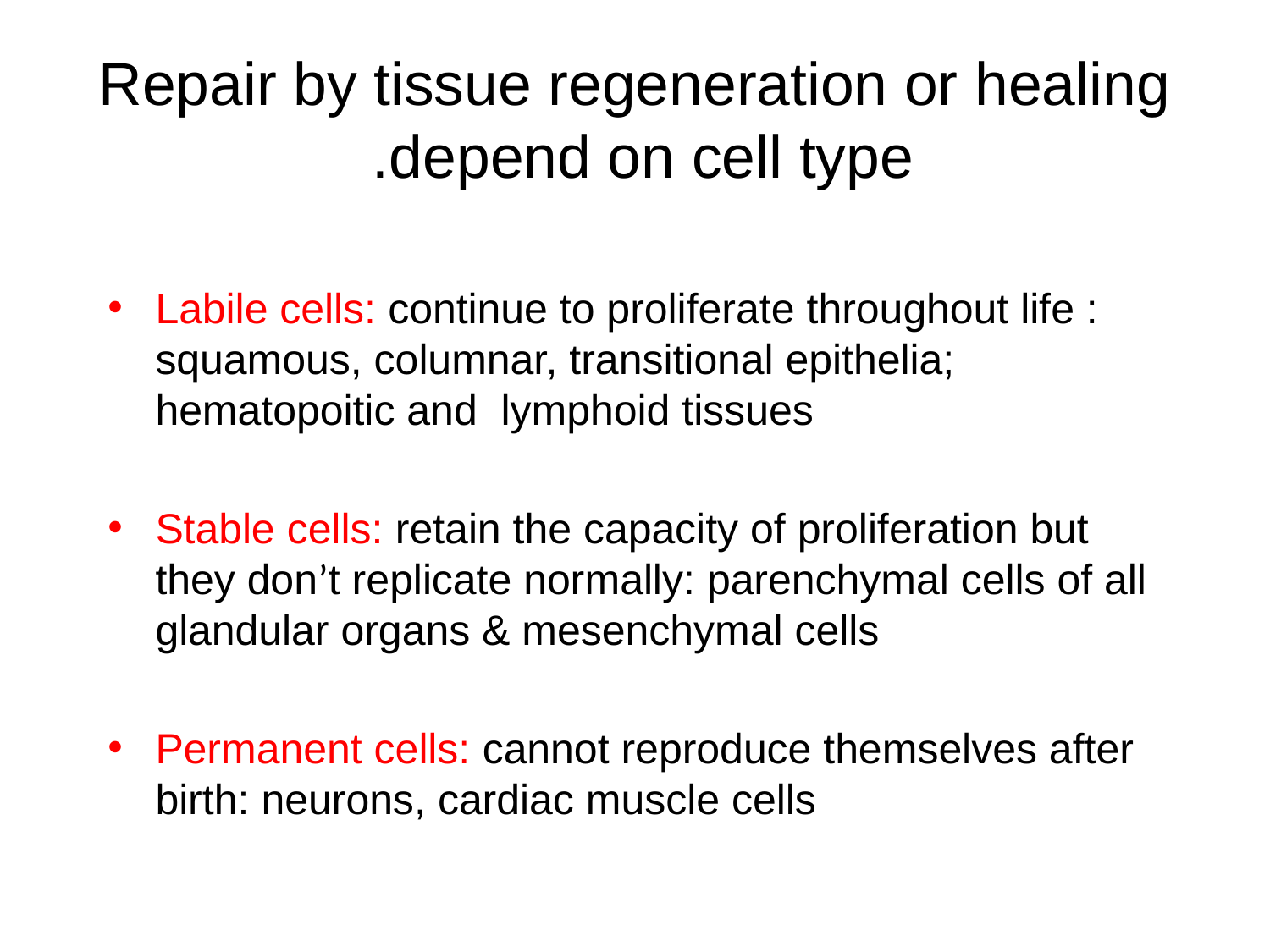

# Repair by tissue regeneration or healing depend on cell type.
Labile cells: continue to proliferate throughout life : squamous, columnar, transitional epithelia; hematopoitic and  lymphoid tissues

Stable cells: retain the capacity of proliferation but they don’t replicate normally: parenchymal cells of all glandular organs & mesenchymal cells

Permanent cells: cannot reproduce themselves after birth: neurons, cardiac muscle cells